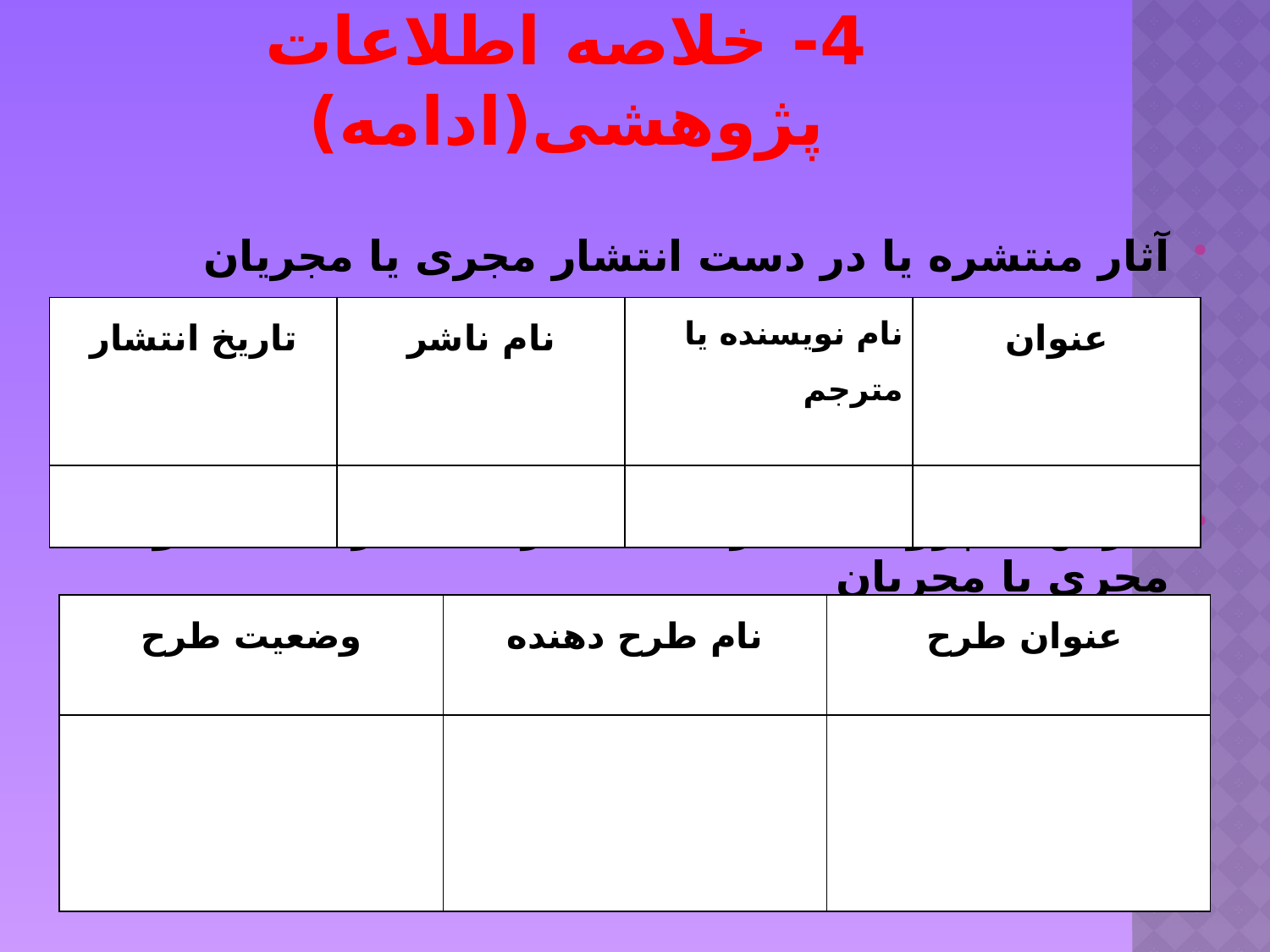

# 4- خلاصه اطلاعات پژوهشی(ادامه)
آثار منتشره یا در دست انتشار مجری یا مجریان

طرحهای پژوهشی در دست اجراء یا اجراء شده توسط مجری یا مجریان

| تاریخ انتشار | نام ناشر | نام نویسنده یا مترجم | عنوان |
| --- | --- | --- | --- |
|  |  |  |  |
| وضعیت طرح | نام طرح دهنده | عنوان طرح |
| --- | --- | --- |
|  |  |  |